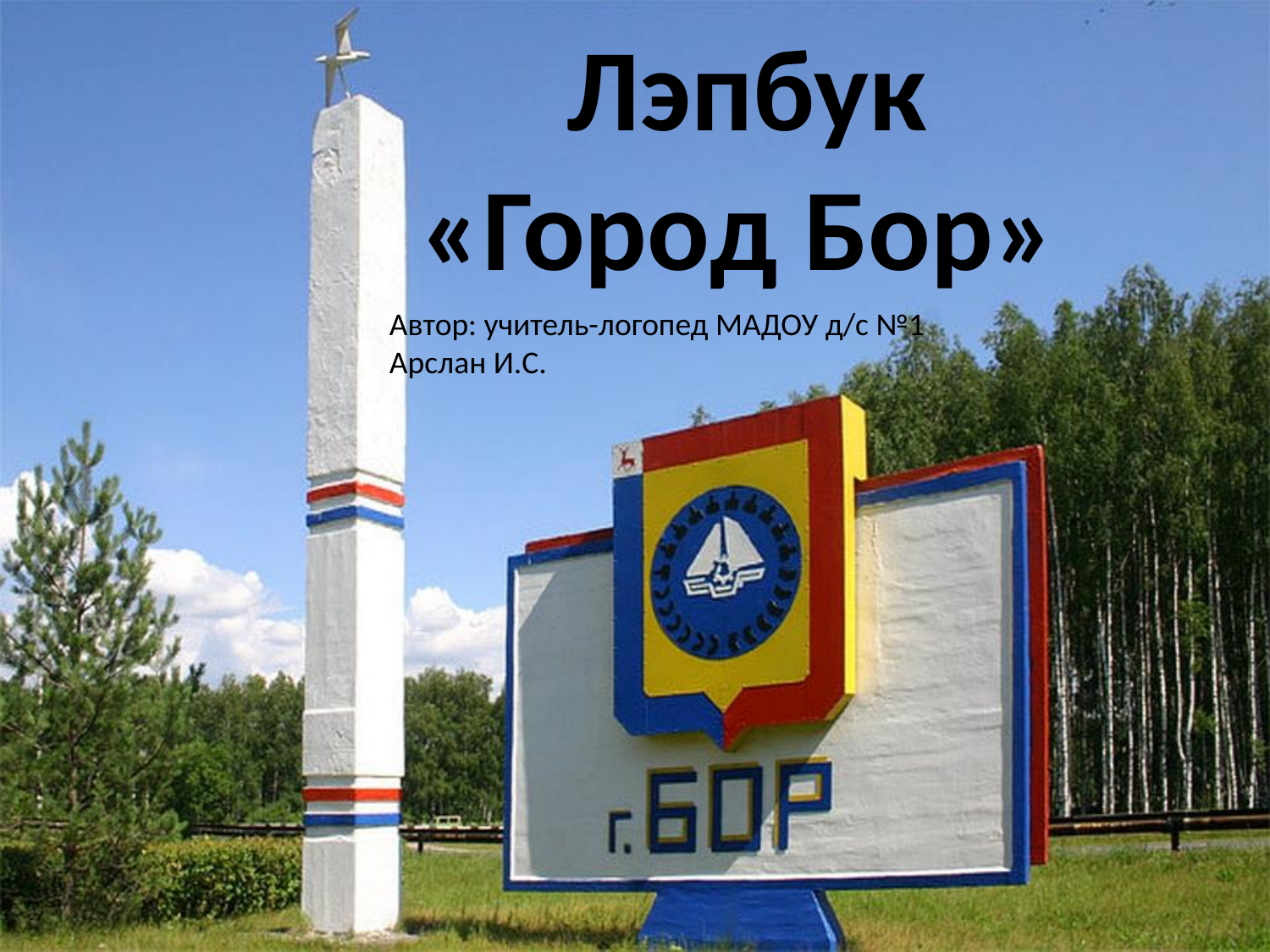

# Лэпбук «Город Бор»
Автор: учитель-логопед МАДОУ д/с №1
Арслан И.С.